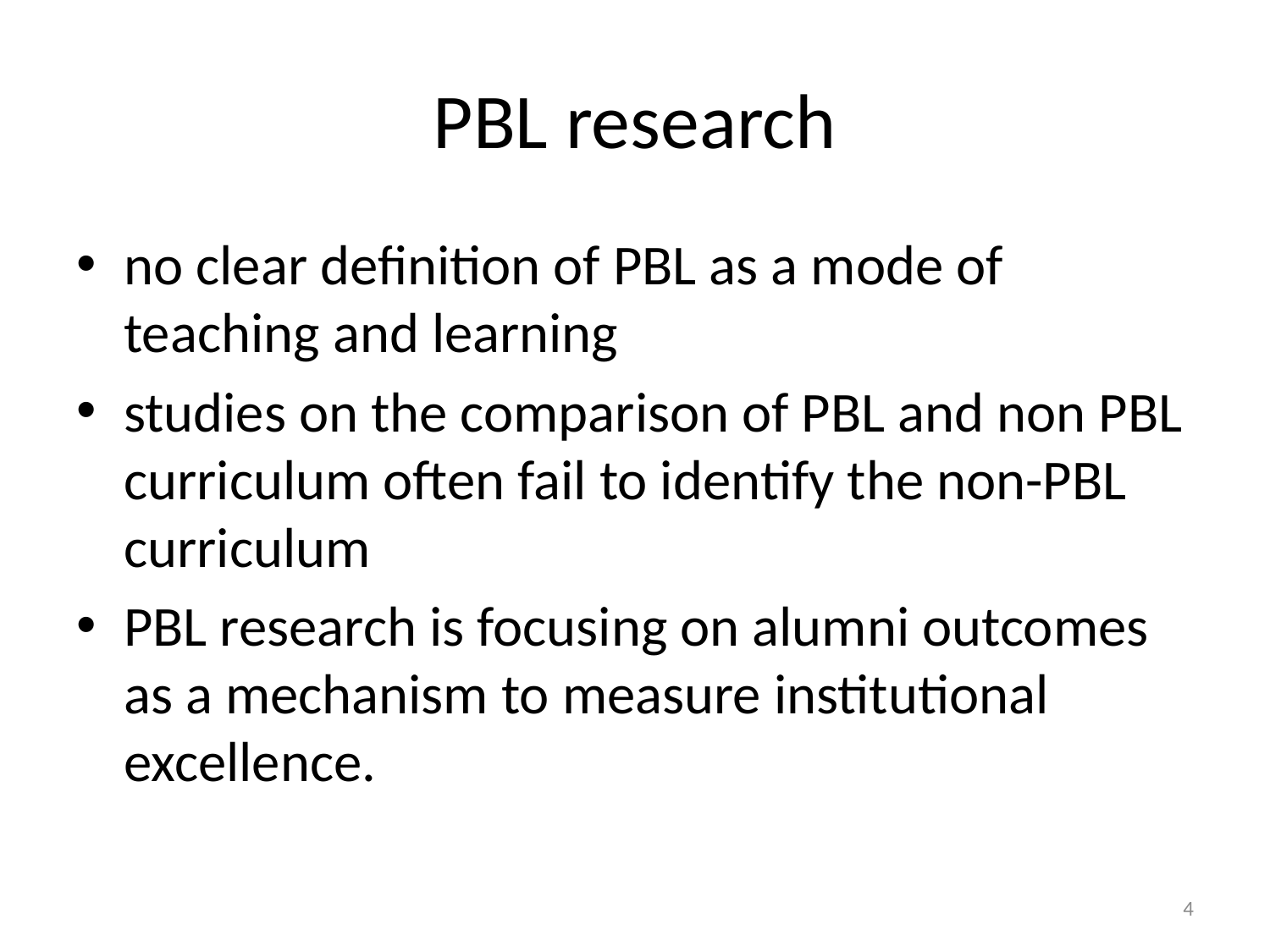

# PBL research
no clear definition of PBL as a mode of teaching and learning
studies on the comparison of PBL and non PBL curriculum often fail to identify the non-PBL curriculum
PBL research is focusing on alumni outcomes as a mechanism to measure institutional excellence.
4